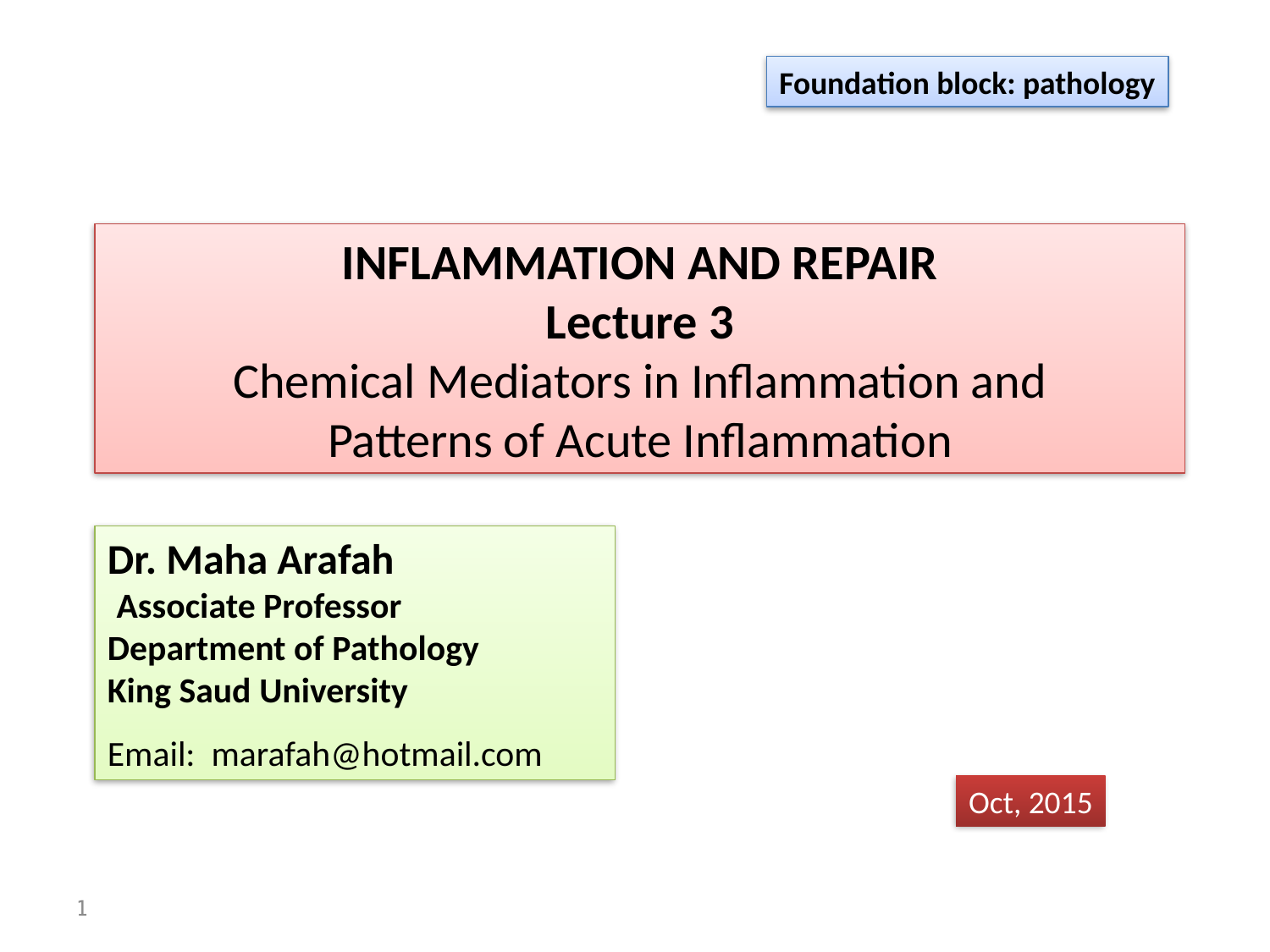

Foundation block: pathology
INFLAMMATION AND REPAIR
Lecture 3
Chemical Mediators in Inflammation and
Patterns of Acute Inflammation
Dr. Maha Arafah
Associate Professor
Department of Pathology
King Saud University

Email:  marafah@hotmail.com
Oct, 2015
1